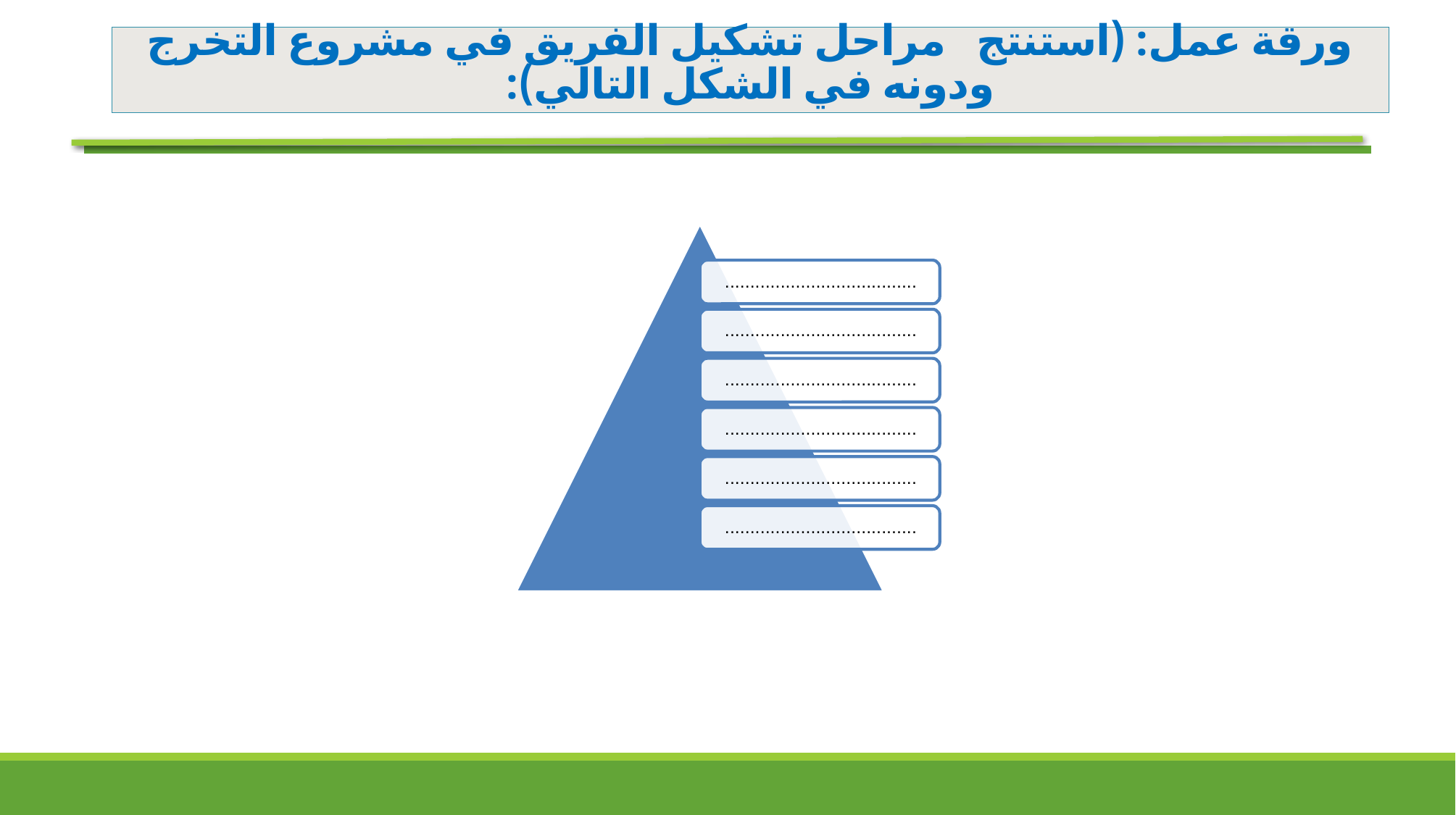

# ورقة عمل: (استنتج   مراحل تشكيل الفريق في مشروع التخرج ودونه في الشكل التالي):

......................................
......................................
......................................
......................................
......................................
......................................